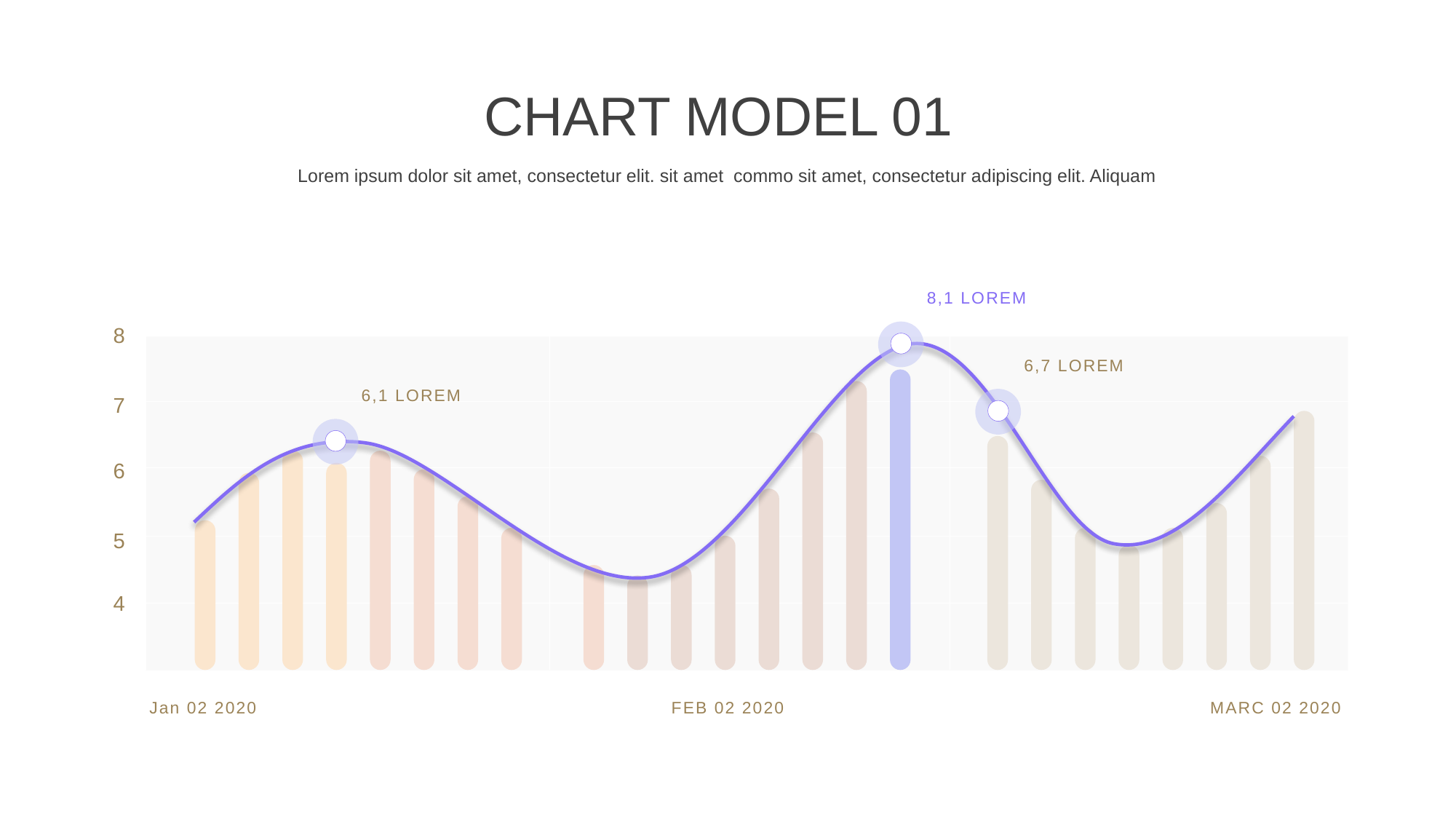

CHART MODEL 01
Lorem ipsum dolor sit amet, consectetur elit. sit amet  commo sit amet, consectetur adipiscing elit. Aliquam

8,1 LOREM
8

6,7 LOREM

6,1 LOREM
7

6
5
4
Jan 02 2020
FEB 02 2020
MARC 02 2020